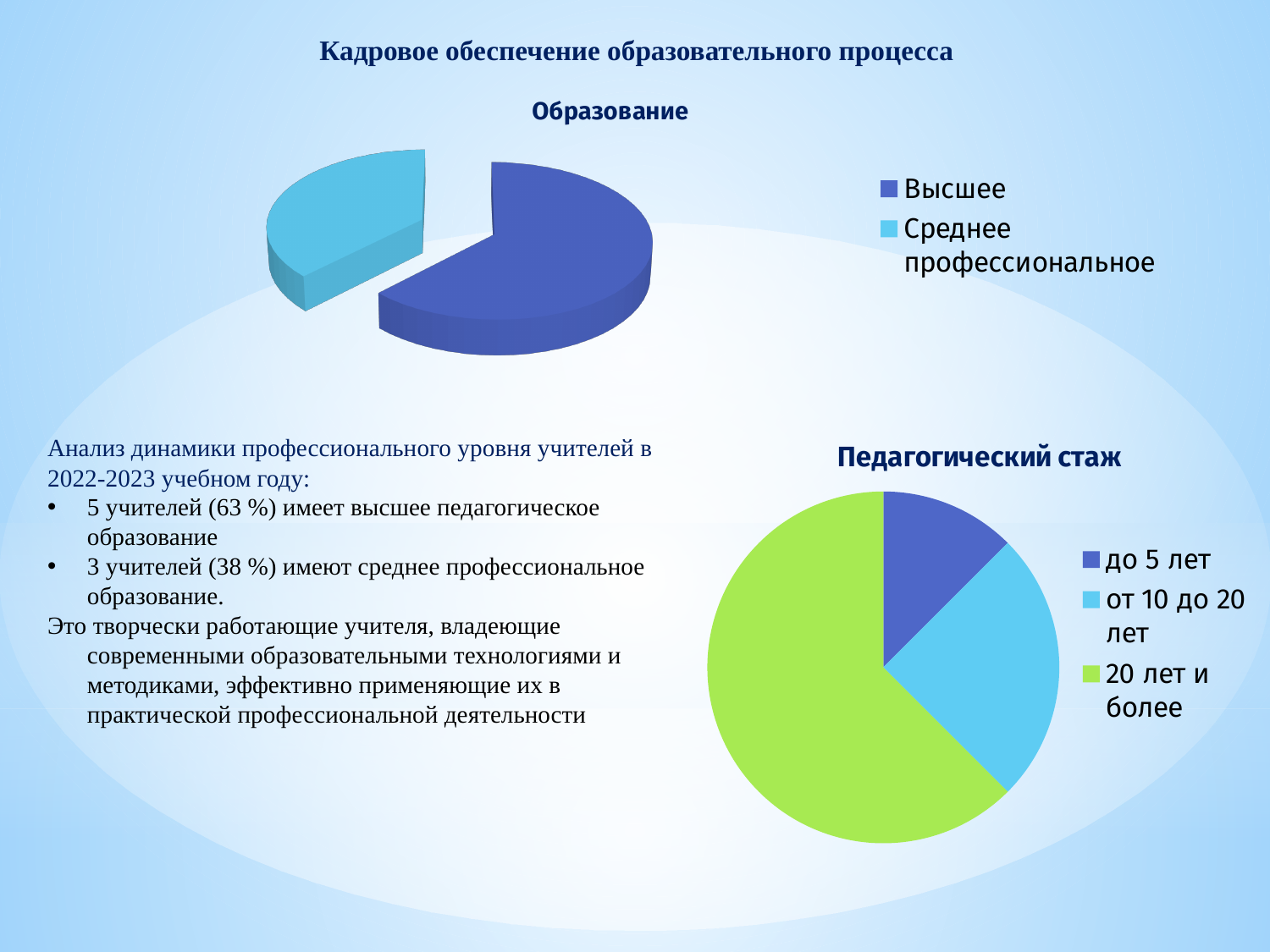

# Кадровое обеспечение образовательного процесса

[unsupported chart]

### Chart: Педагогический стаж

| Category | Педагогический стаж |
|---|---|
| до 5 лет | 1.0 |
| от 10 до 20 лет | 2.0 |
| 20 лет и более | 5.0 |
Анализ динамики профессионального уровня учителей в 2022-2023 учебном году:
5 учителей (63 %) имеет высшее педагогическое образование
3 учителей (38 %) имеют среднее профессиональное образование.
Это творчески работающие учителя, владеющие современными образовательными технологиями и методиками, эффективно применяющие их в практической профессиональной деятельности